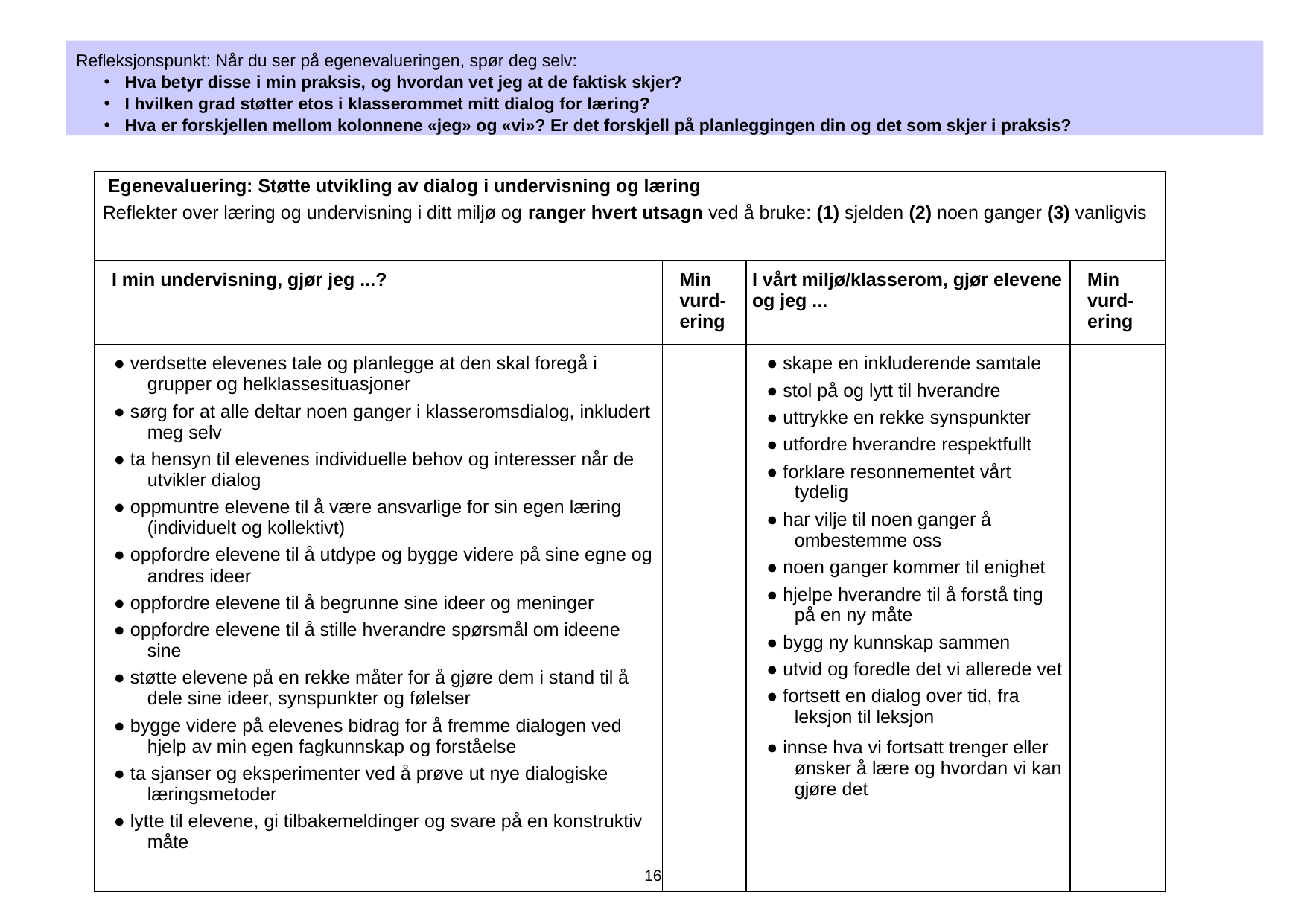

Refleksjonspunkt: Når du ser på egenevalueringen, spør deg selv:
Hva betyr disse i min praksis, og hvordan vet jeg at de faktisk skjer?
I hvilken grad støtter etos i klasserommet mitt dialog for læring?
Hva er forskjellen mellom kolonnene «jeg» og «vi»? Er det forskjell på planleggingen din og det som skjer i praksis?
| Egenevaluering: Støtte utvikling av dialog i undervisning og læring Reflekter over læring og undervisning i ditt miljø og ranger hvert utsagn ved å bruke: (1) sjelden (2) noen ganger (3) vanligvis |  |  |  |
| --- | --- | --- | --- |
| I min undervisning, gjør jeg ...? | Min vurd-ering | I vårt miljø/klasserom, gjør elevene og jeg ... | Min vurd-ering |
| ● verdsette elevenes tale og planlegge at den skal foregå i grupper og helklassesituasjoner ● sørg for at alle deltar noen ganger i klasseromsdialog, inkludert meg selv ● ta hensyn til elevenes individuelle behov og interesser når de utvikler dialog ● oppmuntre elevene til å være ansvarlige for sin egen læring (individuelt og kollektivt) ● oppfordre elevene til å utdype og bygge videre på sine egne og andres ideer ● oppfordre elevene til å begrunne sine ideer og meninger ● oppfordre elevene til å stille hverandre spørsmål om ideene sine ● støtte elevene på en rekke måter for å gjøre dem i stand til å dele sine ideer, synspunkter og følelser ● bygge videre på elevenes bidrag for å fremme dialogen ved hjelp av min egen fagkunnskap og forståelse  ● ta sjanser og eksperimenter ved å prøve ut nye dialogiske læringsmetoder ● lytte til elevene, gi tilbakemeldinger og svare på en konstruktiv måte |  | ● skape en inkluderende samtale ● stol på og lytt til hverandre ● uttrykke en rekke synspunkter ● utfordre hverandre respektfullt ● forklare resonnementet vårt tydelig ● har vilje til noen ganger å ombestemme oss ● noen ganger kommer til enighet ● hjelpe hverandre til å forstå ting på en ny måte ● bygg ny kunnskap sammen ● utvid og foredle det vi allerede vet ● fortsett en dialog over tid, fra leksjon til leksjon ● innse hva vi fortsatt trenger eller ønsker å lære og hvordan vi kan gjøre det |  |
16